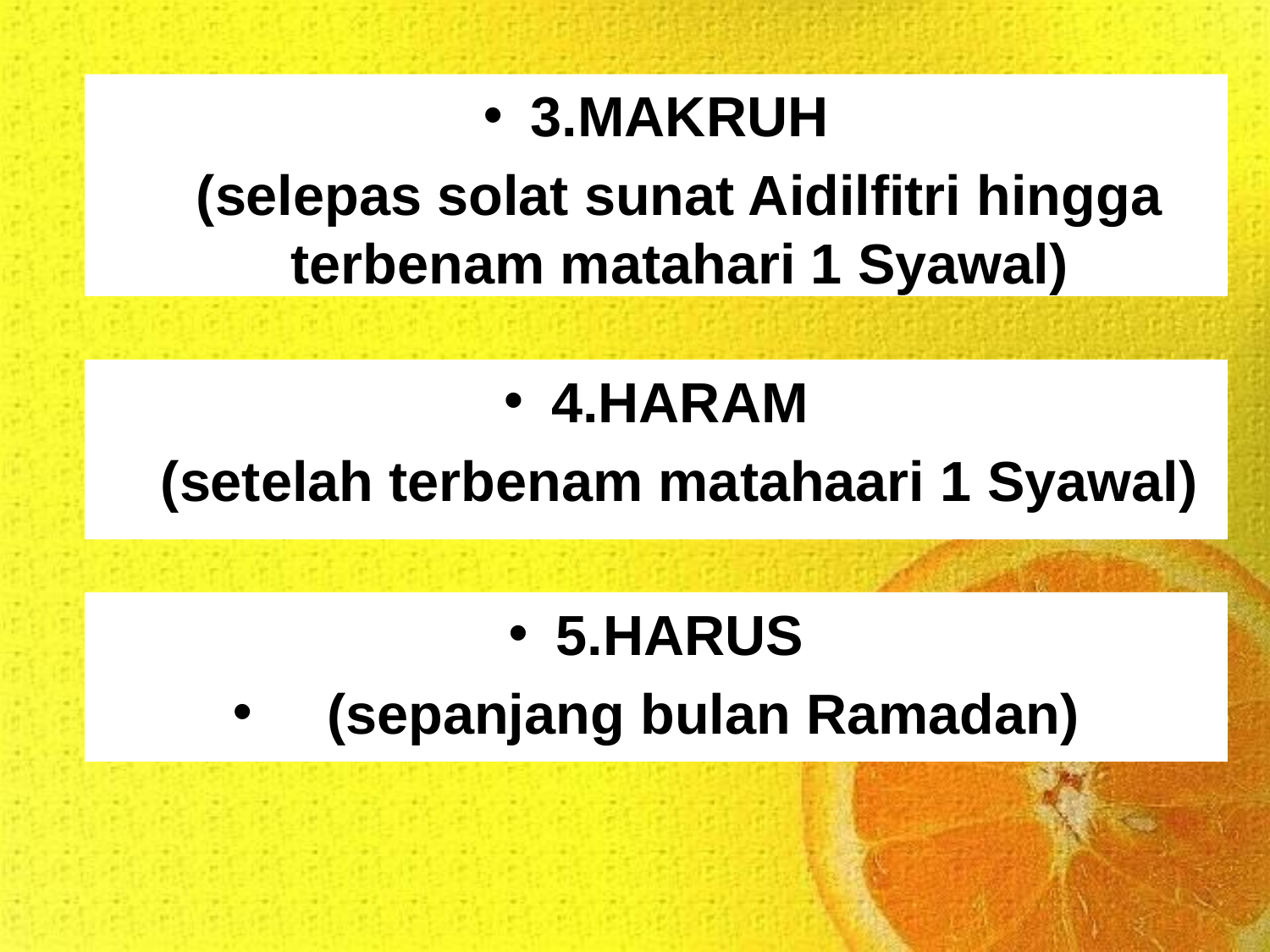

3.MAKRUH
   (selepas solat sunat Aidilfitri hingga terbenam matahari 1 Syawal)

4.HARAM
   (setelah terbenam matahaari 1 Syawal)
5.HARUS
   (sepanjang bulan Ramadan)